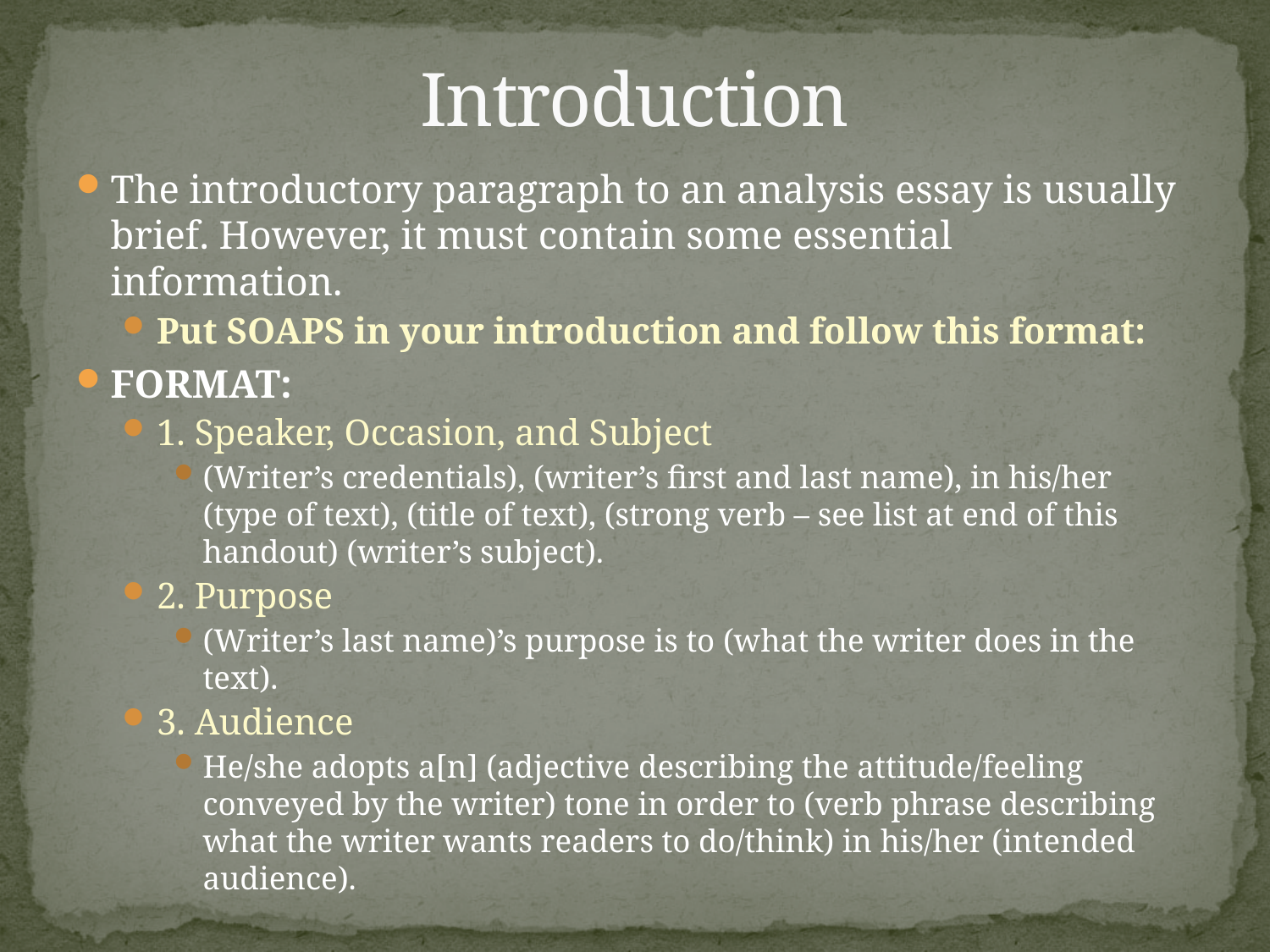

# Introduction
The introductory paragraph to an analysis essay is usually brief. However, it must contain some essential information.
Put SOAPS in your introduction and follow this format:
FORMAT:
1. Speaker, Occasion, and Subject
(Writer’s credentials), (writer’s first and last name), in his/her (type of text), (title of text), (strong verb – see list at end of this handout) (writer’s subject).
2. Purpose
(Writer’s last name)’s purpose is to (what the writer does in the text).
3. Audience
He/she adopts a[n] (adjective describing the attitude/feeling conveyed by the writer) tone in order to (verb phrase describing what the writer wants readers to do/think) in his/her (intended audience).